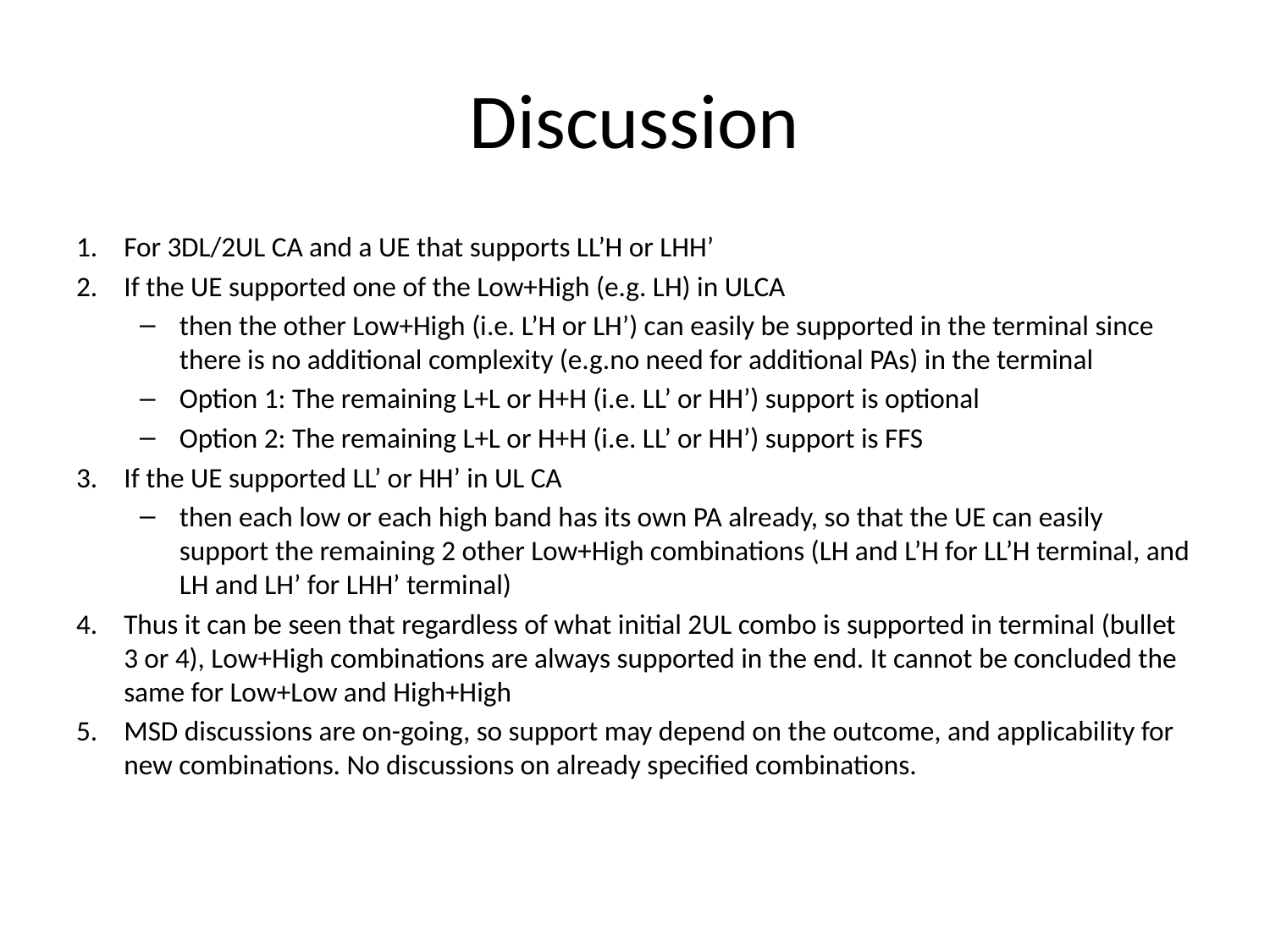

# Discussion
For 3DL/2UL CA and a UE that supports LL’H or LHH’
If the UE supported one of the Low+High (e.g. LH) in ULCA
then the other Low+High (i.e. L’H or LH’) can easily be supported in the terminal since there is no additional complexity (e.g.no need for additional PAs) in the terminal
Option 1: The remaining L+L or H+H (i.e. LL’ or HH’) support is optional
Option 2: The remaining L+L or H+H (i.e. LL’ or HH’) support is FFS
If the UE supported LL’ or HH’ in UL CA
then each low or each high band has its own PA already, so that the UE can easily support the remaining 2 other Low+High combinations (LH and L’H for LL’H terminal, and LH and LH’ for LHH’ terminal)
Thus it can be seen that regardless of what initial 2UL combo is supported in terminal (bullet 3 or 4), Low+High combinations are always supported in the end. It cannot be concluded the same for Low+Low and High+High
MSD discussions are on-going, so support may depend on the outcome, and applicability for new combinations. No discussions on already specified combinations.